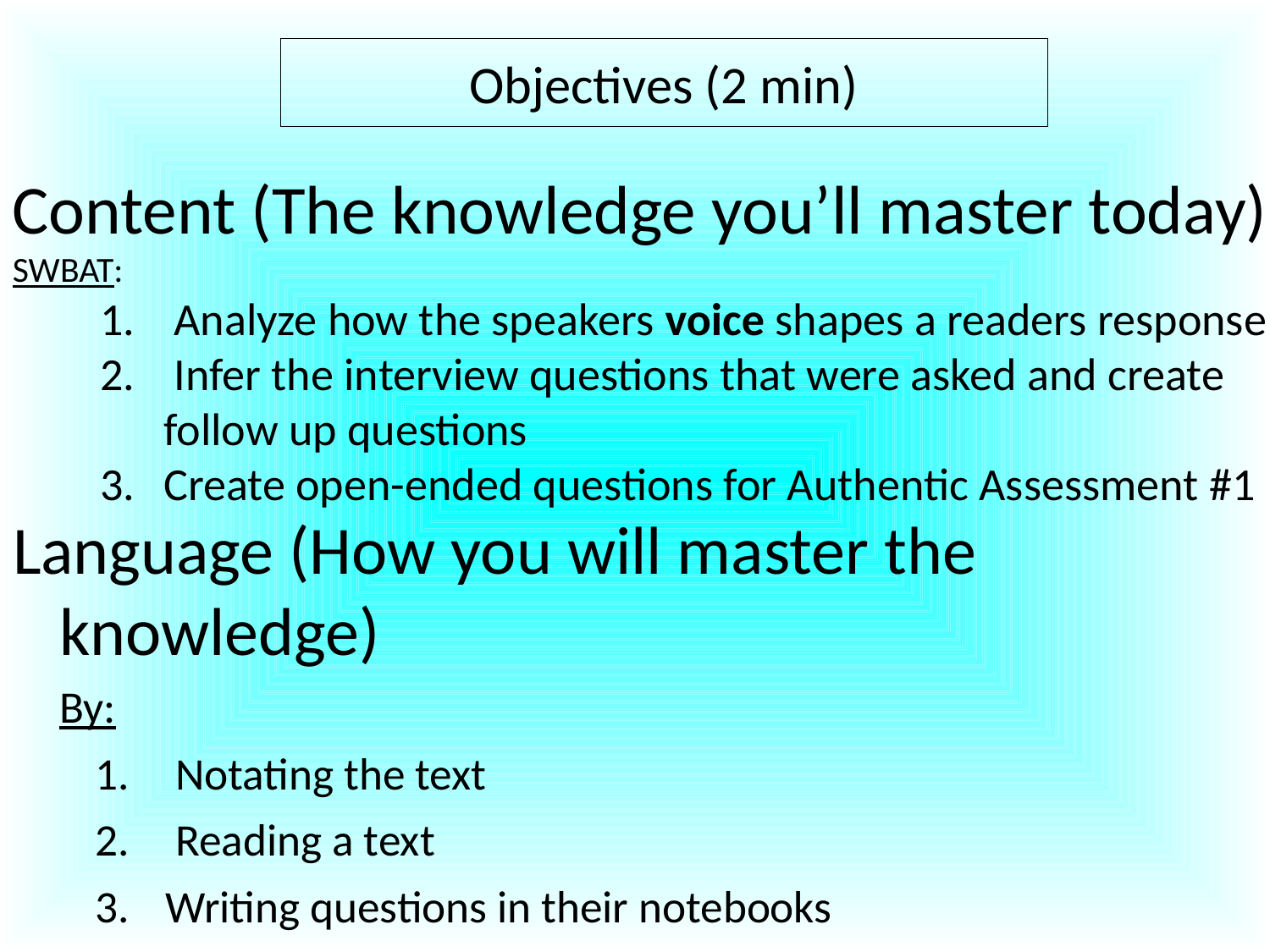

Content (The knowledge you’ll master today)
SWBAT:
Create rough draft classroom norms for 10 different situations
Create class-wide final-draft classroom norms for 10 different situations
Define the word “norm” and explain why it is important to have norms

# Objectives (2 min)
Content (The knowledge you’ll master today)
SWBAT:
 Analyze how the speakers voice shapes a readers response
 Infer the interview questions that were asked and create follow up questions
Create open-ended questions for Authentic Assessment #1

Language (How you will master the knowledge)
	By:
 Notating the text
 Reading a text
Writing questions in their notebooks